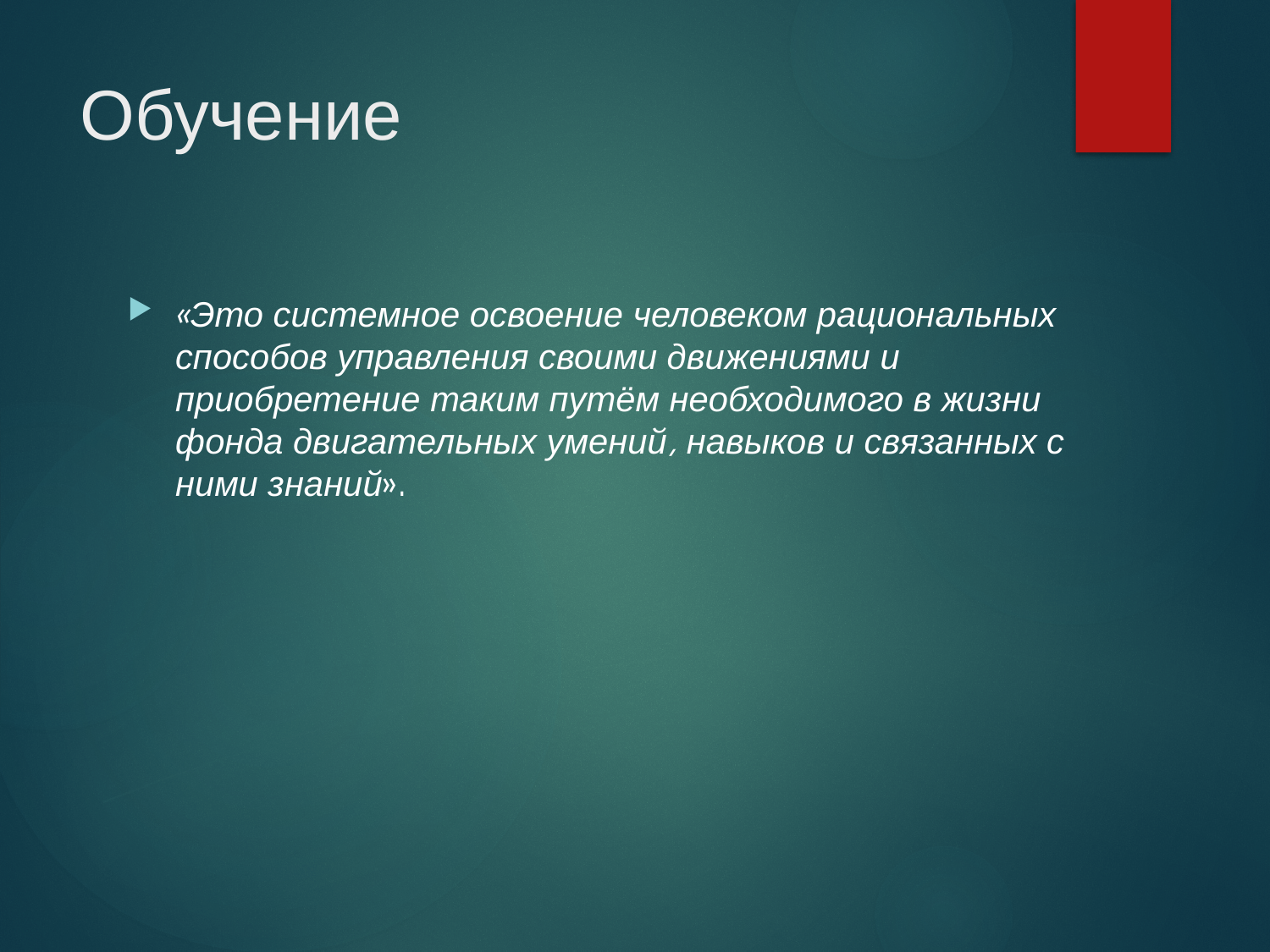

# Обучение
«Это системное освоение человеком рациональных способов управления своими движениями и приобретение таким путём необходимого в жизни фонда двигательных умений, навыков и связанных с ними знаний».